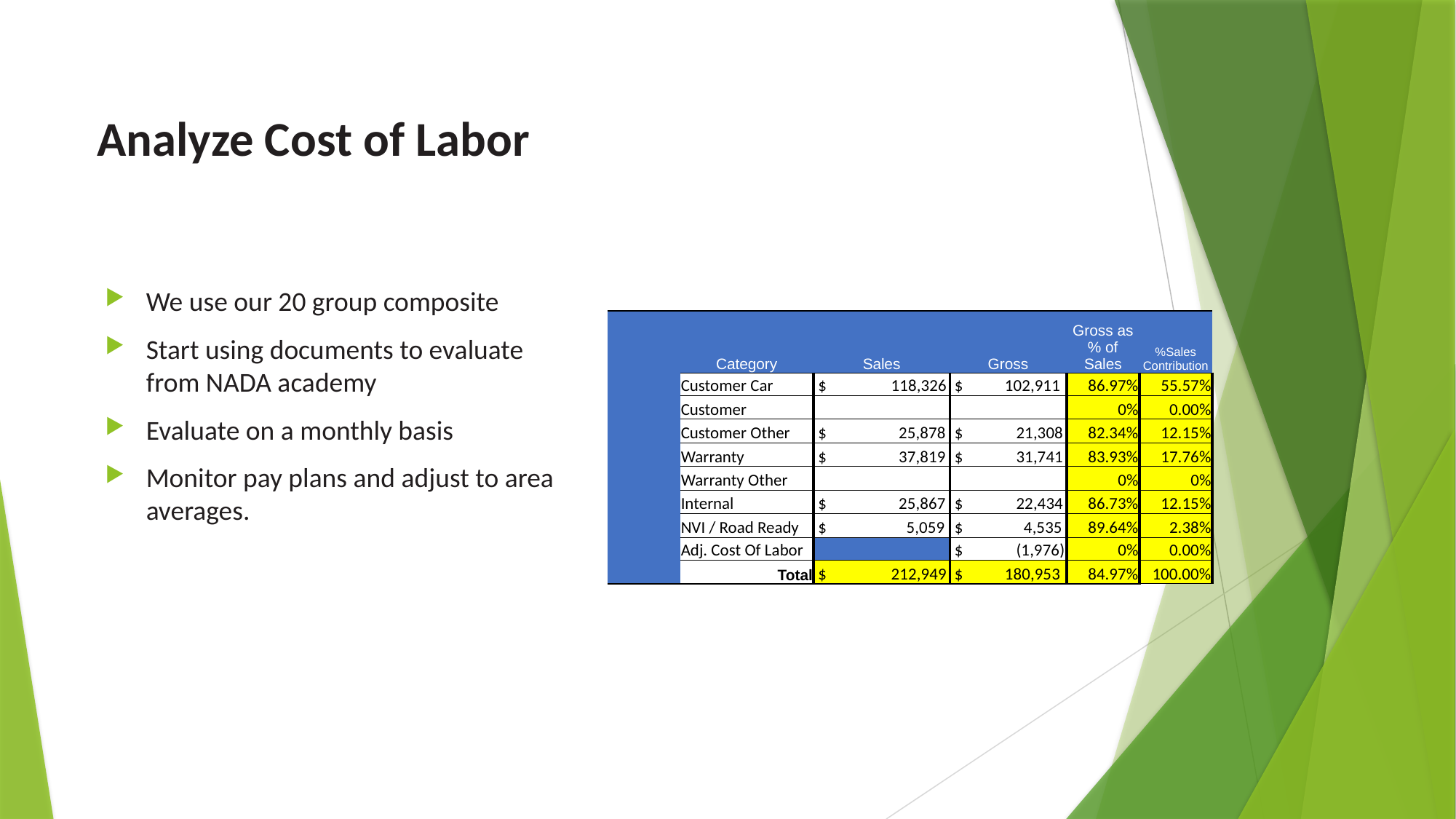

# Analyze Cost of Labor

We use our 20 group composite
Start using documents to evaluate from NADA academy
Evaluate on a monthly basis
Monitor pay plans and adjust to area averages.

|  |  |  |  |  |  |  |
| --- | --- | --- | --- | --- | --- | --- |
|  | Category | Sales | Gross | Gross as % of Sales | %Sales Contribution |  |
|  | Customer Car | $ 118,326 | $ 102,911 | 86.97% | 55.57% |  |
|  | Customer |  |  | 0% | 0.00% |  |
|  | Customer Other | $ 25,878 | $ 21,308 | 82.34% | 12.15% |  |
|  | Warranty | $ 37,819 | $ 31,741 | 83.93% | 17.76% |  |
|  | Warranty Other |  |  | 0% | 0% |  |
|  | Internal | $ 25,867 | $ 22,434 | 86.73% | 12.15% |  |
|  | NVI / Road Ready | $ 5,059 | $ 4,535 | 89.64% | 2.38% |  |
|  | Adj. Cost Of Labor |  | $ (1,976) | 0% | 0.00% |  |
|  | Total | $ 212,949 | $ 180,953 | 84.97% | 100.00% |  |
|  |  |  |  |  |  |  |
|  |  |  |  |  |  |  |